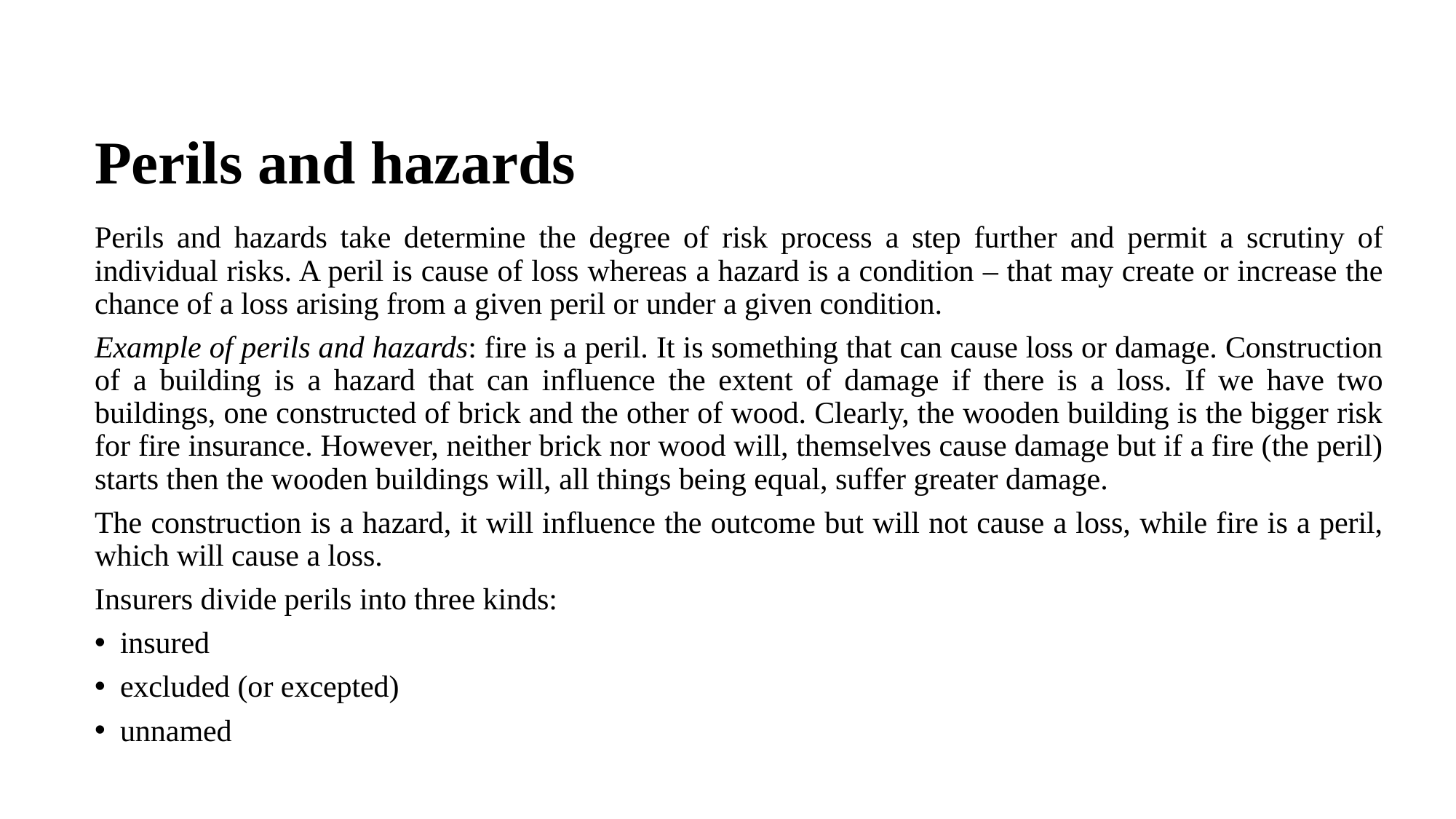

# Perils and hazards
Perils and hazards take determine the degree of risk process a step further and permit a scrutiny of individual risks. A peril is cause of loss whereas a hazard is a condition – that may create or increase the chance of a loss arising from a given peril or under a given condition.
Example of perils and hazards: fire is a peril. It is something that can cause loss or damage. Construction of a building is a hazard that can influence the extent of damage if there is a loss. If we have two buildings, one constructed of brick and the other of wood. Clearly, the wooden building is the bigger risk for fire insurance. However, neither brick nor wood will, themselves cause damage but if a fire (the peril) starts then the wooden buildings will, all things being equal, suffer greater damage.
The construction is a hazard, it will influence the outcome but will not cause a loss, while fire is a peril, which will cause a loss.
Insurers divide perils into three kinds:
insured
excluded (or excepted)
unnamed